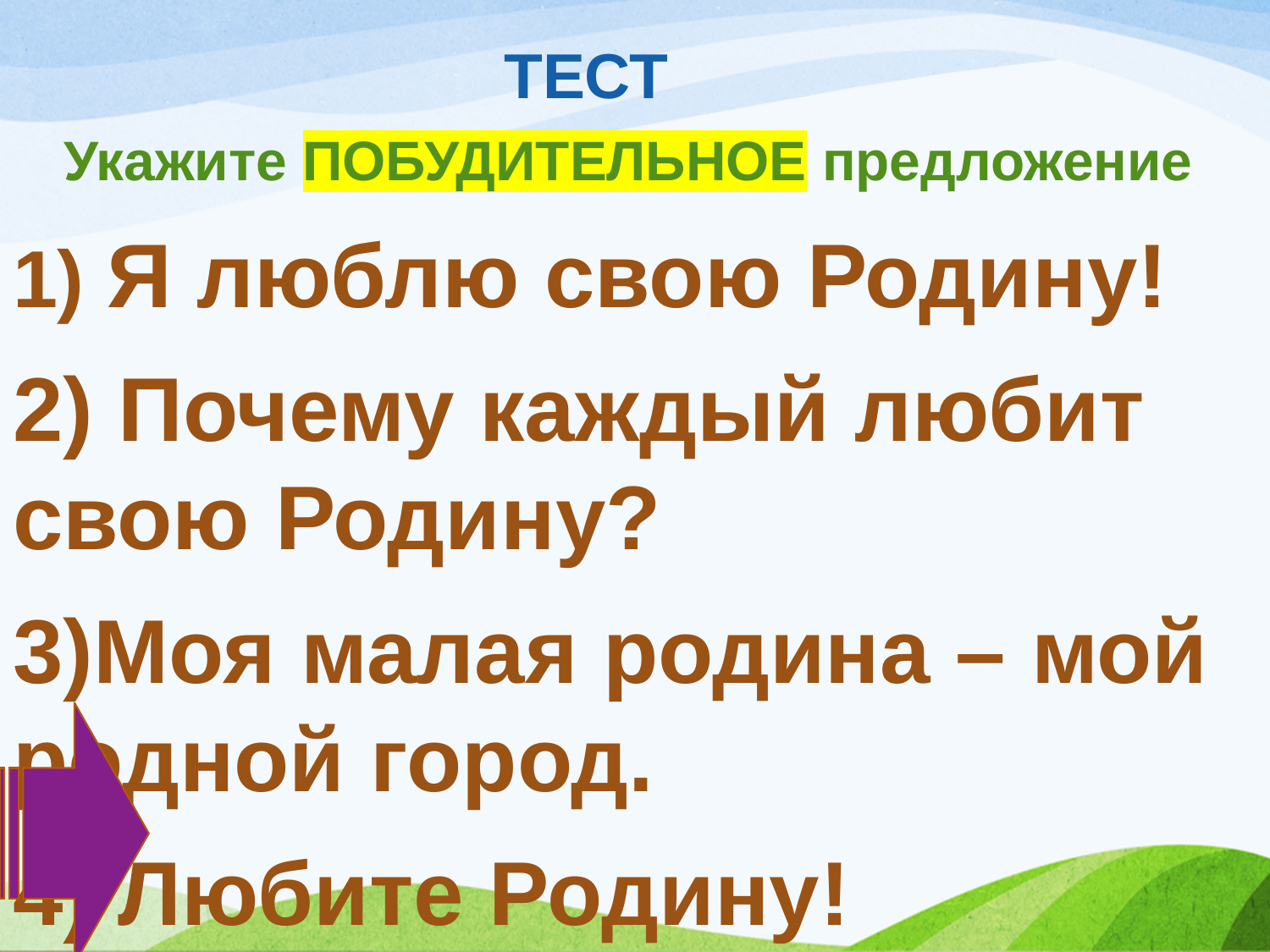

# ТЕСТ
Укажите ПОБУДИТЕЛЬНОЕ предложение
1) Я люблю свою Родину!
2) Почему каждый любит свою Родину?
3)Моя малая родина – мой родной город.
4) Любите Родину!